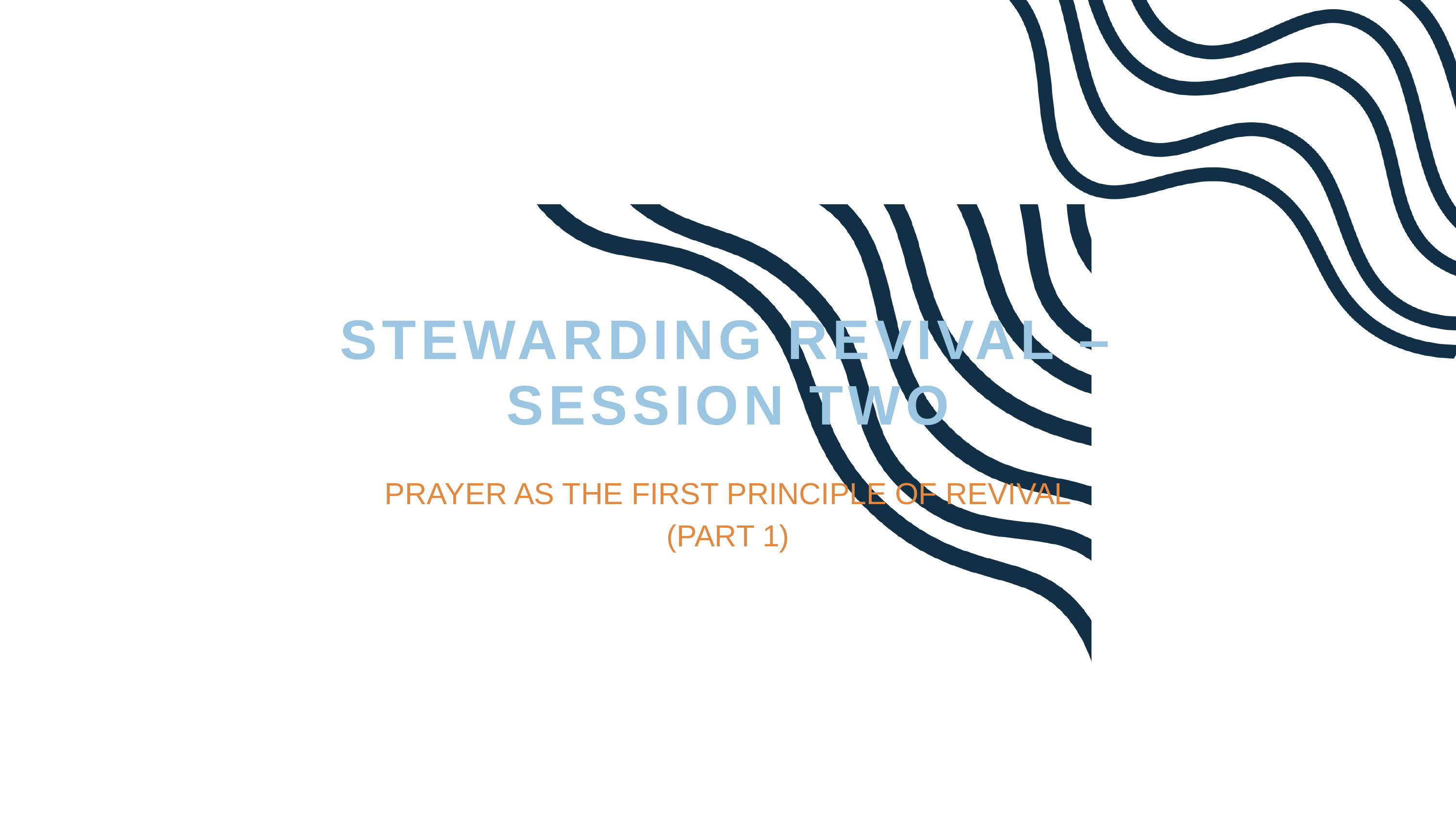

STEWARDING REVIVAL – SESSION TWO
PRAYER AS THE FIRST PRINCIPLE OF REVIVAL (PART 1)